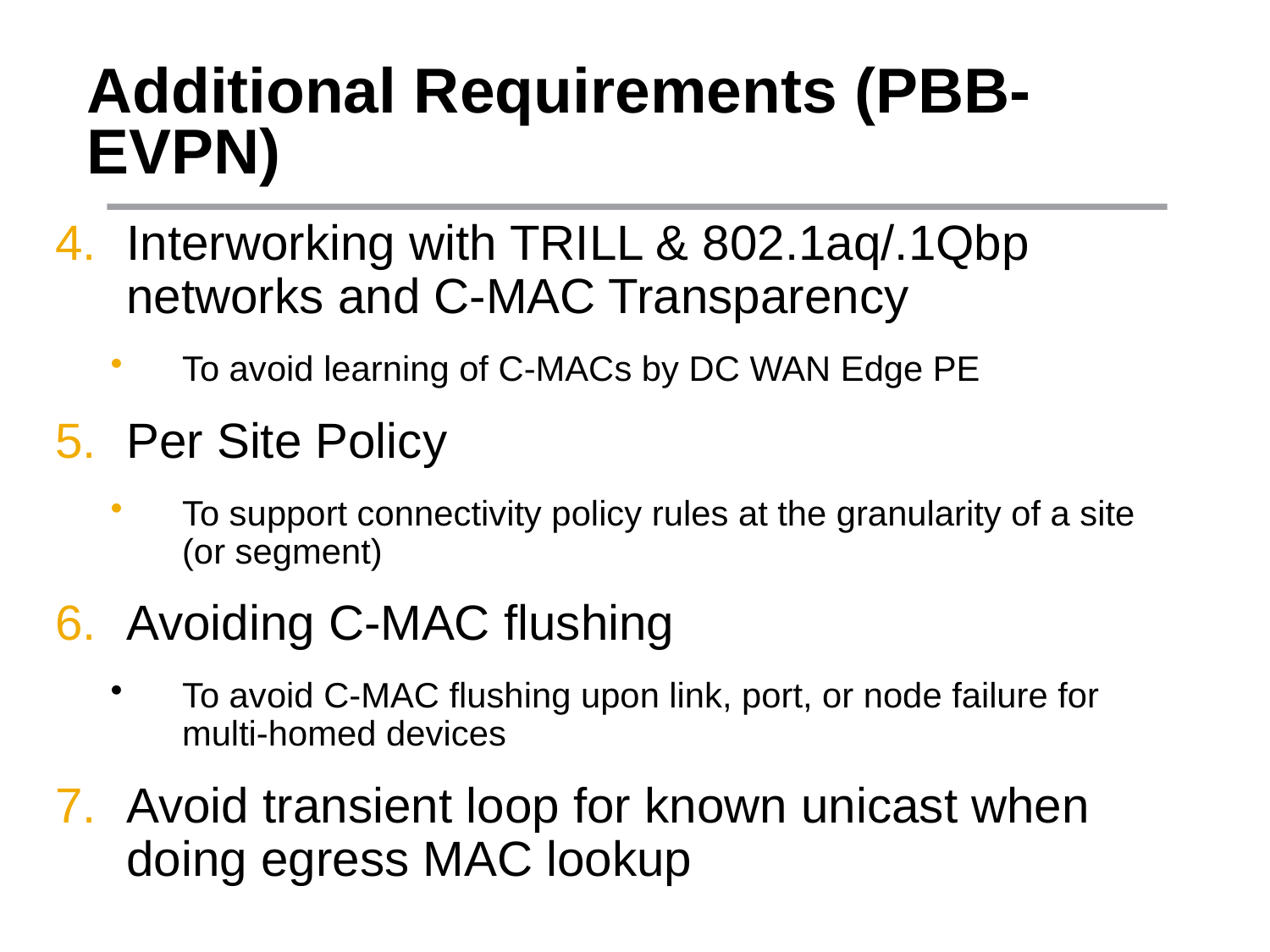

# Additional Requirements (PBB-EVPN)
Interworking with TRILL & 802.1aq/.1Qbp networks and C-MAC Transparency
To avoid learning of C-MACs by DC WAN Edge PE
Per Site Policy
To support connectivity policy rules at the granularity of a site (or segment)
Avoiding C-MAC flushing
To avoid C-MAC flushing upon link, port, or node failure for multi-homed devices
Avoid transient loop for known unicast when doing egress MAC lookup